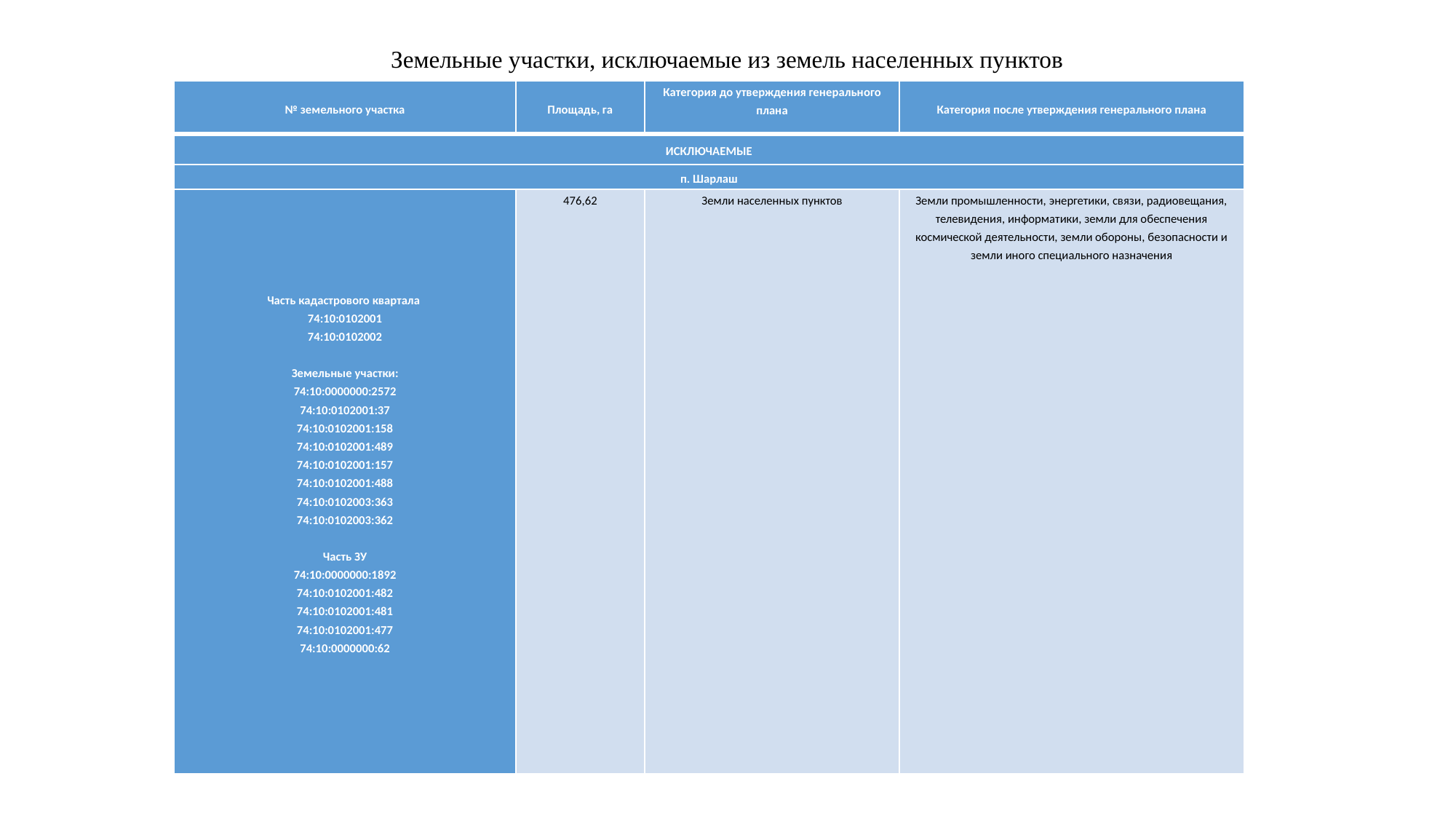

Земельные участки, исключаемые из земель населенных пунктов

| № земельного участка | Площадь, га | Категория до утверждения генерального плана | Категория после утверждения генерального плана |
| --- | --- | --- | --- |
| ИСКЛЮЧАЕМЫЕ |  |  |  |
| п. Шарлаш |  |  |  |
| Часть кадастрового квартала 74:10:0102001 74:10:0102002   Земельные участки: 74:10:0000000:2572 74:10:0102001:37 74:10:0102001:158 74:10:0102001:489 74:10:0102001:157 74:10:0102001:488 74:10:0102003:363 74:10:0102003:362   Часть ЗУ 74:10:0000000:1892 74:10:0102001:482 74:10:0102001:481 74:10:0102001:477 74:10:0000000:62 | 476,62 | Земли населенных пунктов | Земли промышленности, энергетики, связи, радиовещания, телевидения, информатики, земли для обеспечения космической деятельности, земли обороны, безопасности и земли иного специального назначения |